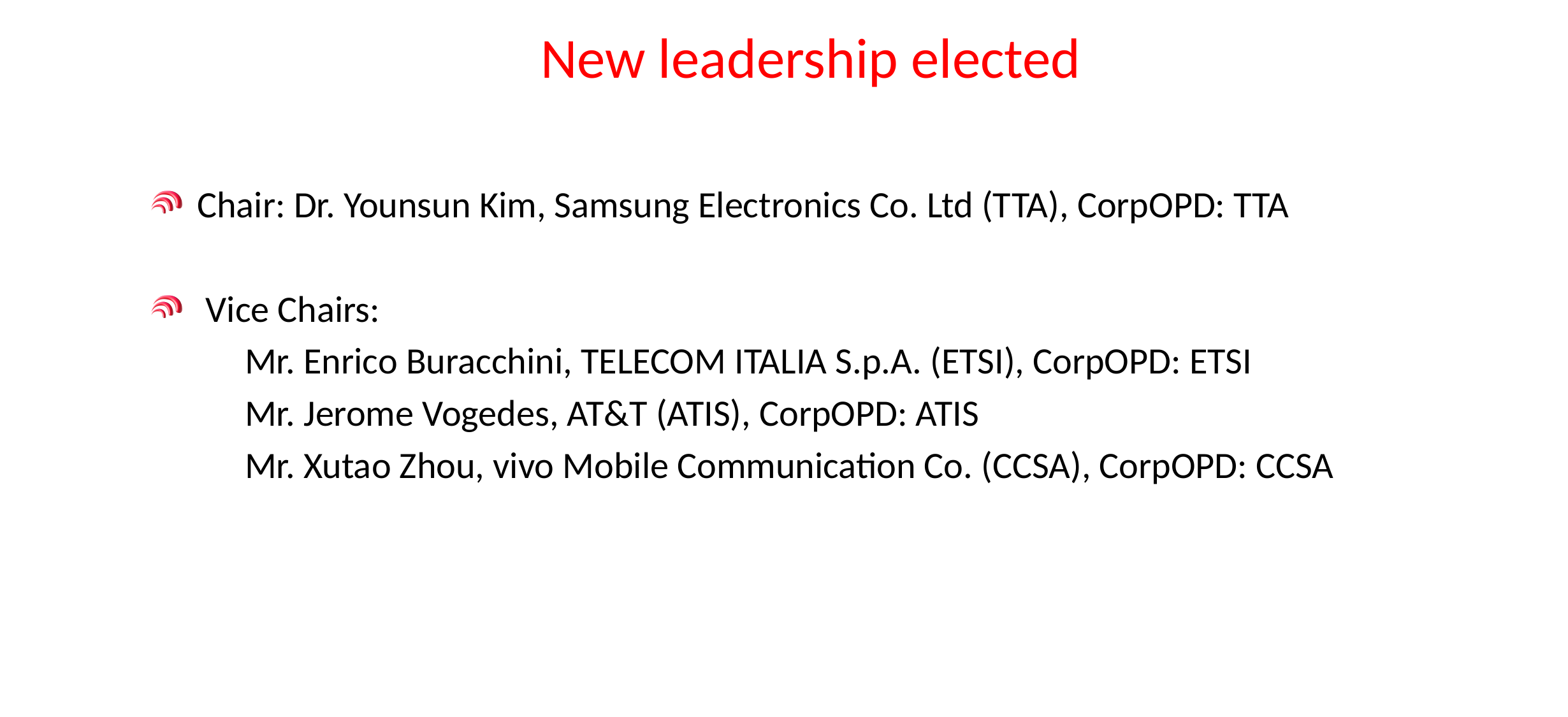

# New leadership elected
Chair: Dr. Younsun Kim, Samsung Electronics Co. Ltd (TTA), CorpOPD: TTA

 Vice Chairs:
	Mr. Enrico Buracchini, TELECOM ITALIA S.p.A. (ETSI), CorpOPD: ETSI
	Mr. Jerome Vogedes, AT&T (ATIS), CorpOPD: ATIS
	Mr. Xutao Zhou, vivo Mobile Communication Co. (CCSA), CorpOPD: CCSA